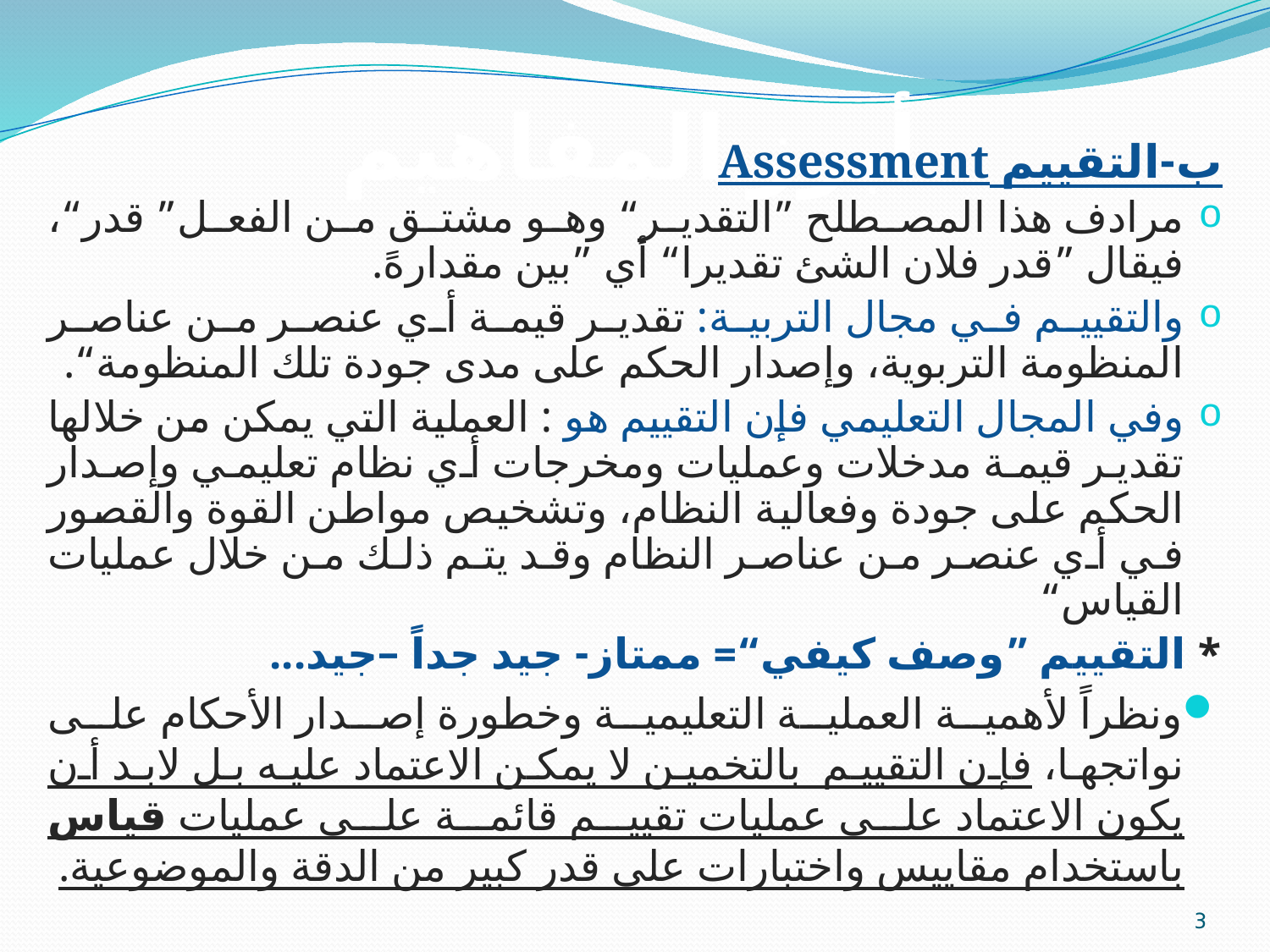

# أبرز المفاهيم
ب-التقييم Assessment
مرادف هذا المصطلح ”التقدير“ وهو مشتق من الفعل” قدر“، فيقال ”قدر فلان الشئ تقديرا“ أي ”بين مقدارهً.
والتقييم في مجال التربية: تقدير قيمة أي عنصر من عناصر المنظومة التربوية، وإصدار الحكم على مدى جودة تلك المنظومة“.
وفي المجال التعليمي فإن التقييم هو : العملية التي يمكن من خلالها تقدير قيمة مدخلات وعمليات ومخرجات أي نظام تعليمي وإصدار الحكم على جودة وفعالية النظام، وتشخيص مواطن القوة والقصور في أي عنصر من عناصر النظام وقد يتم ذلك من خلال عمليات القياس“
* التقييم ”وصف كيفي“= ممتاز- جيد جداً –جيد...
ونظراً لأهمية العملية التعليمية وخطورة إصدار الأحكام على نواتجها، فإن التقييم  بالتخمين لا يمكن الاعتماد عليه بل لابد أن يكون الاعتماد على عمليات تقييم قائمة على عمليات قياس باستخدام مقاييس واختبارات على قدر كبير من الدقة والموضوعية.
3